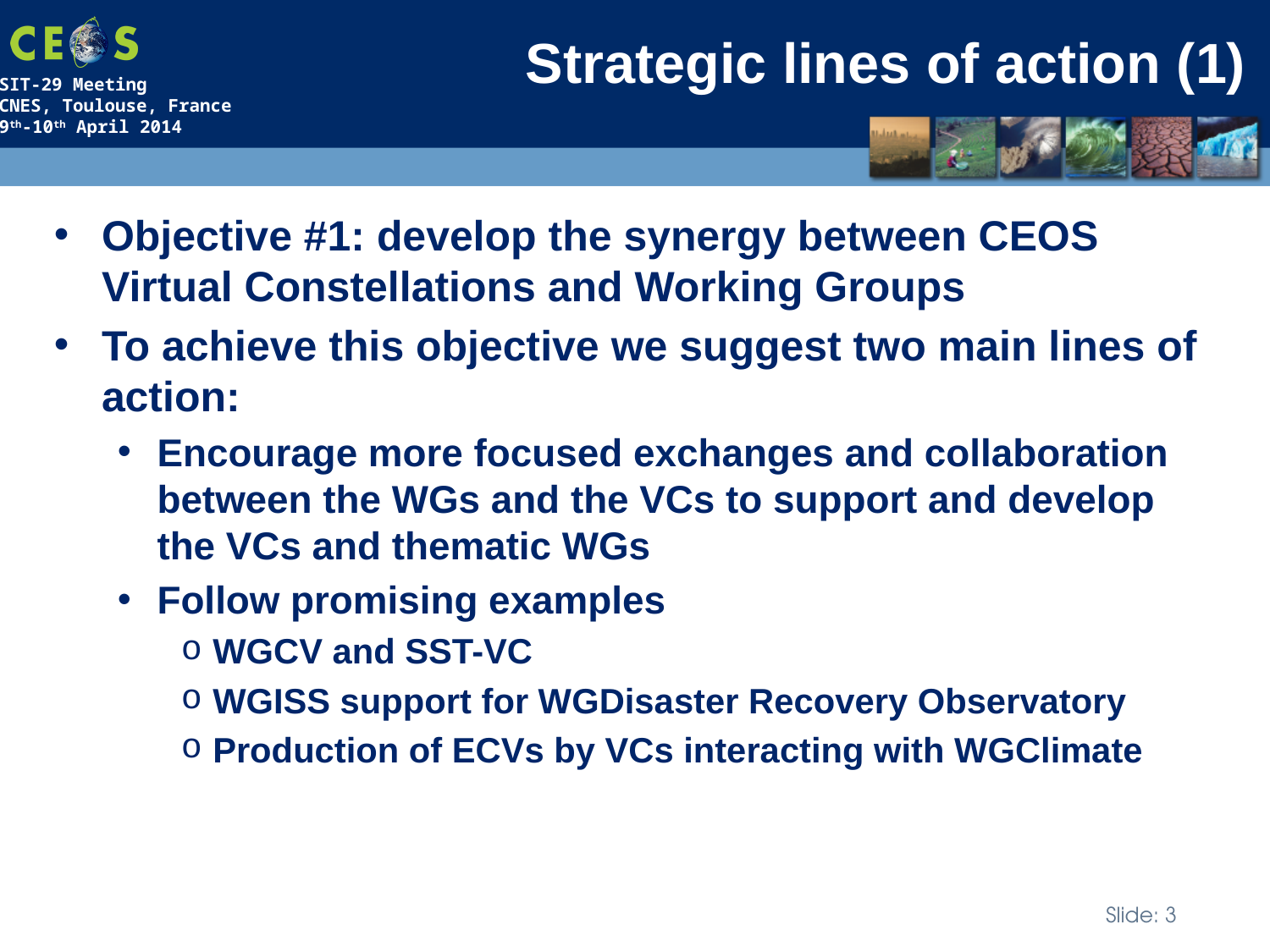

# Strategic lines of action (1)
Objective #1: develop the synergy between CEOS Virtual Constellations and Working Groups
To achieve this objective we suggest two main lines of action:
Encourage more focused exchanges and collaboration between the WGs and the VCs to support and develop the VCs and thematic WGs
Follow promising examples
WGCV and SST-VC
WGISS support for WGDisaster Recovery Observatory
Production of ECVs by VCs interacting with WGClimate